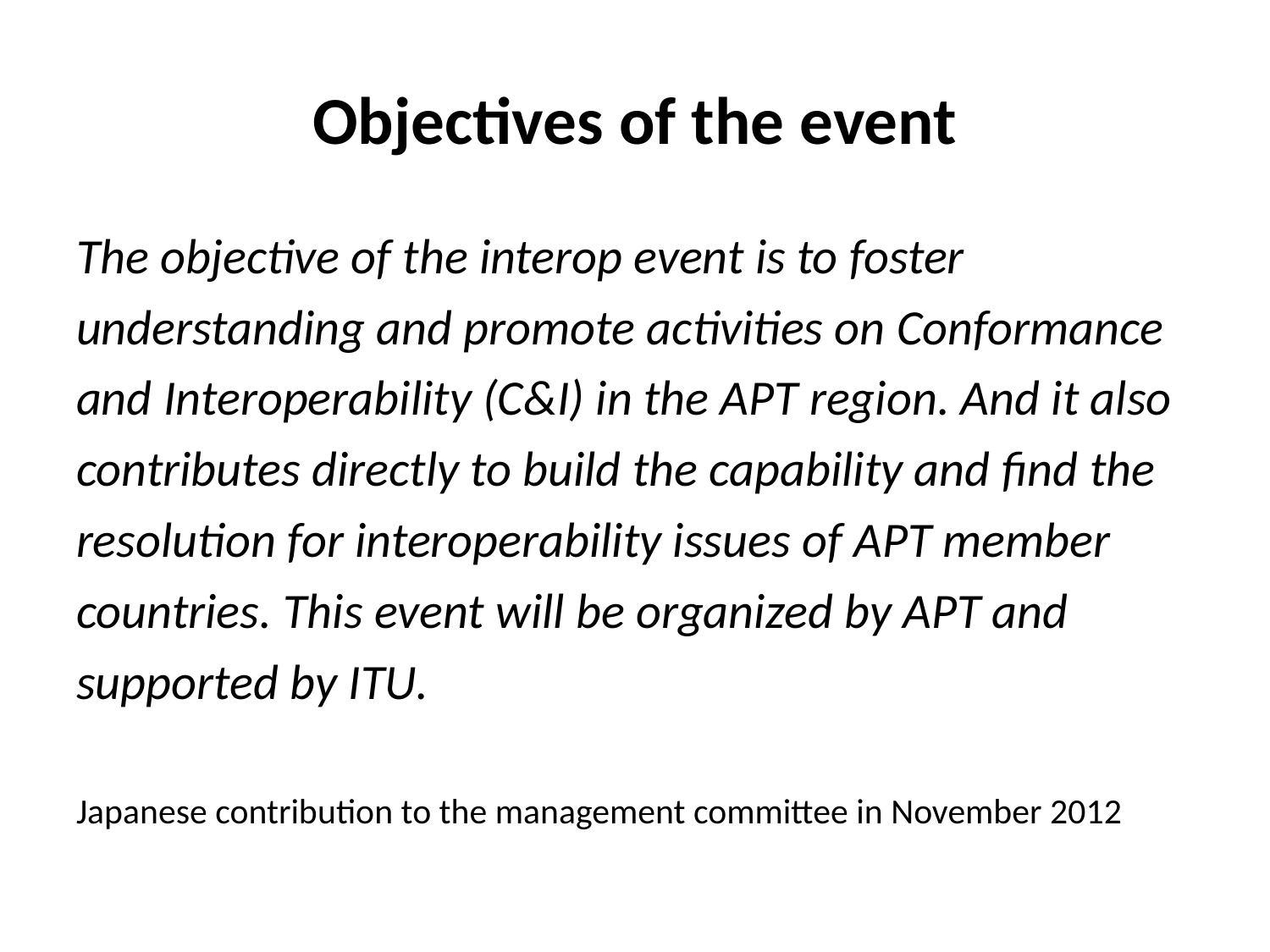

# Objectives of the event
The objective of the interop event is to foster understanding and promote activities on Conformance and Interoperability (C&I) in the APT region. And it also contributes directly to build the capability and find the resolution for interoperability issues of APT member countries. This event will be organized by APT and supported by ITU.

Japanese contribution to the management committee in November 2012